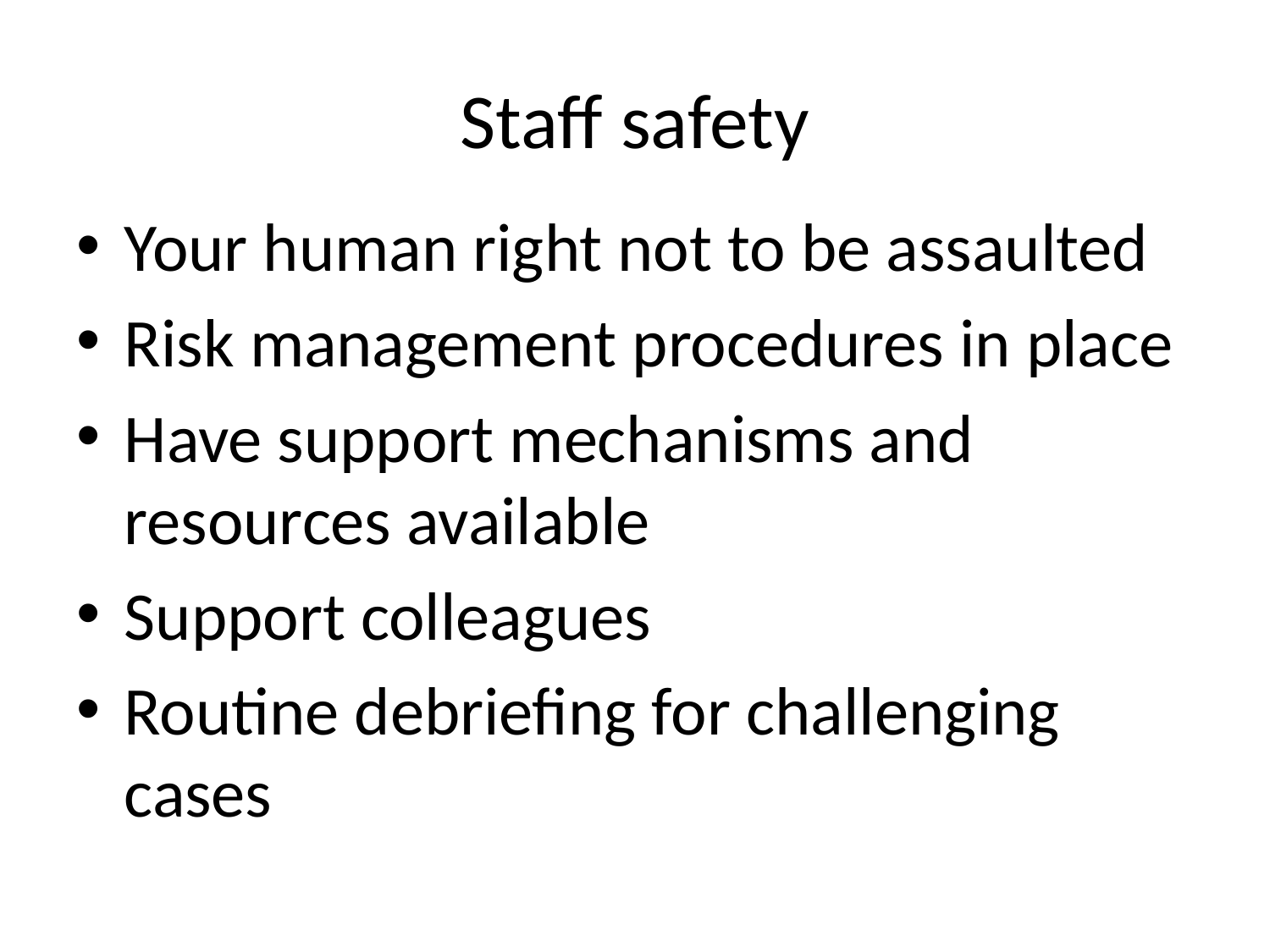

# Staff safety
Your human right not to be assaulted
Risk management procedures in place
Have support mechanisms and resources available
Support colleagues
Routine debriefing for challenging cases